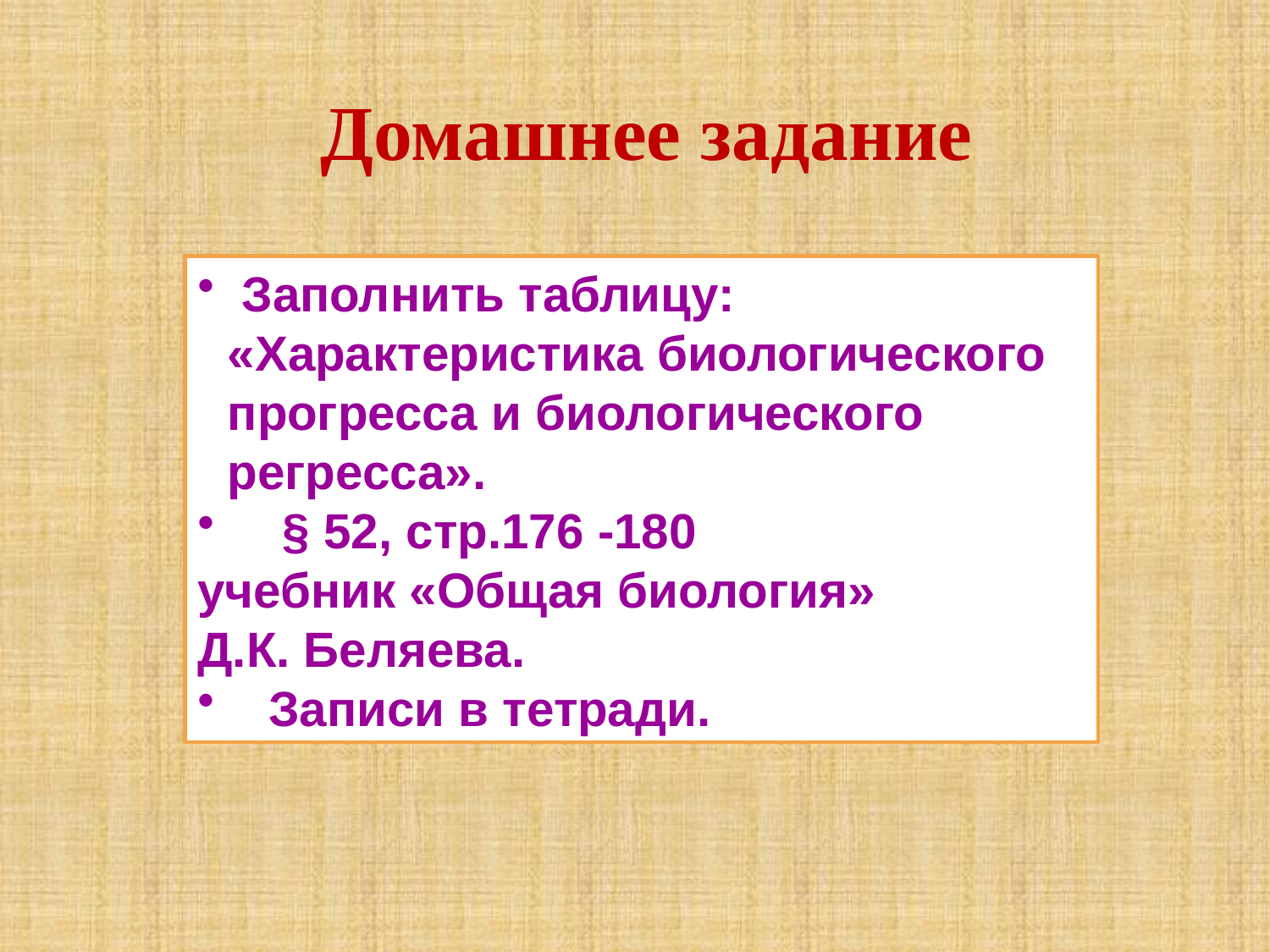

Домашнее задание
 Заполнить таблицу:    «Характеристика биологического прогресса и биологического регресса».
    § 52, стр.176 -180
учебник «Общая биология»
Д.К. Беляева.
   Записи в тетради.